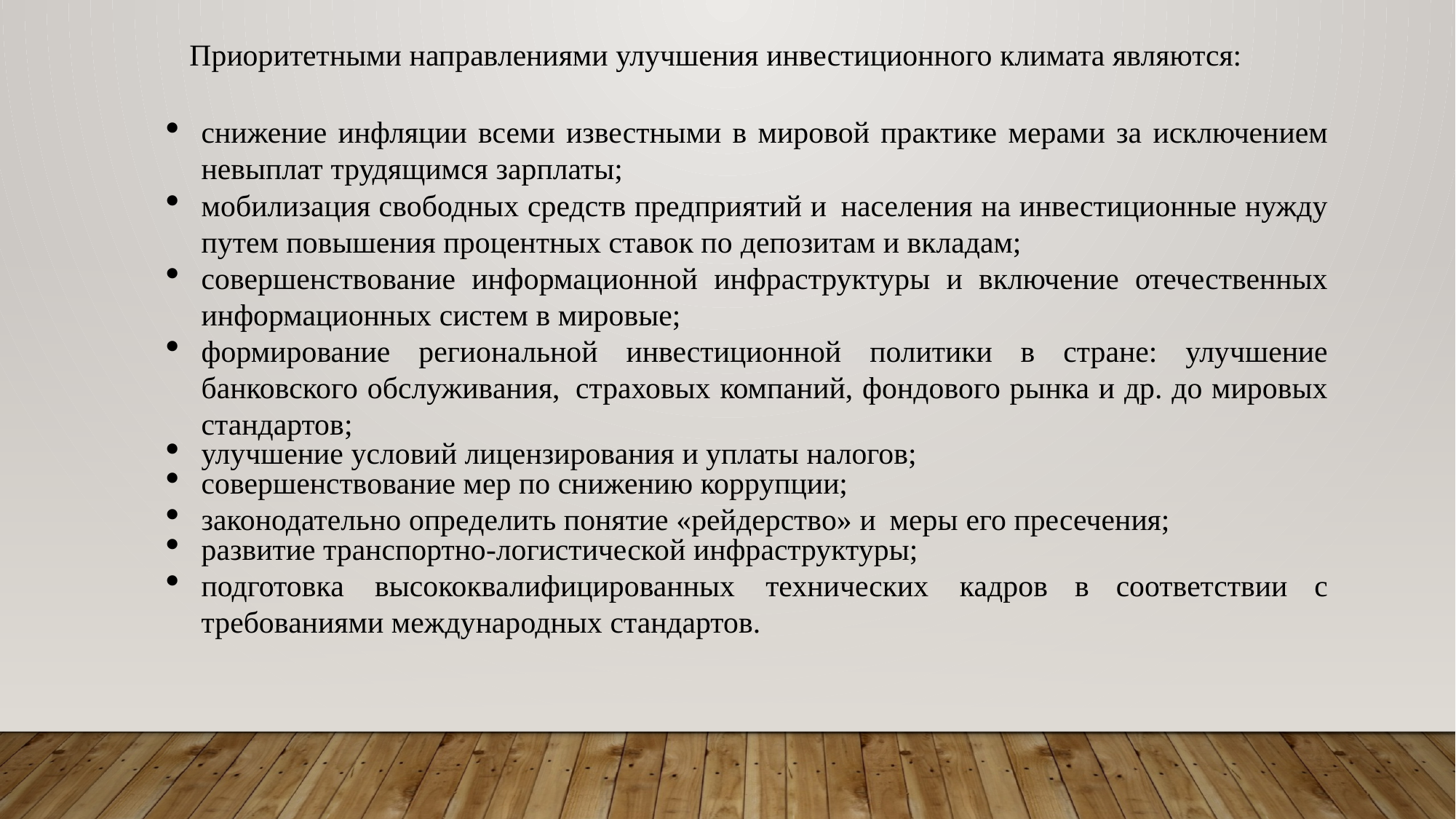

Приоритетными направлениями улучшения инвестиционного климата являются:

снижение инфляции всеми известными в мировой практике мерами за исключением невыплат трудящимся зарплаты;
мобилизация свободных средств предприятий и населения на инвестиционные нужду путем повышения процентных ставок по депозитам и вкладам;
совершенствование информационной инфраструктуры и включение отечественных информационных систем в мировые;
формирование региональной инвестиционной политики в стране: улучшение банковского обслуживания, страховых компаний, фондового рынка и др. до мировых стандартов;
улучшение условий лицензирования и уплаты налогов;
совершенствование мер по снижению коррупции;
законодательно определить понятие «рейдерство» и меры его пресечения;
развитие транспортно-логистической инфраструктуры;
подготовка высококвалифицированных технических кадров в соответствии с требованиями международных стандартов.